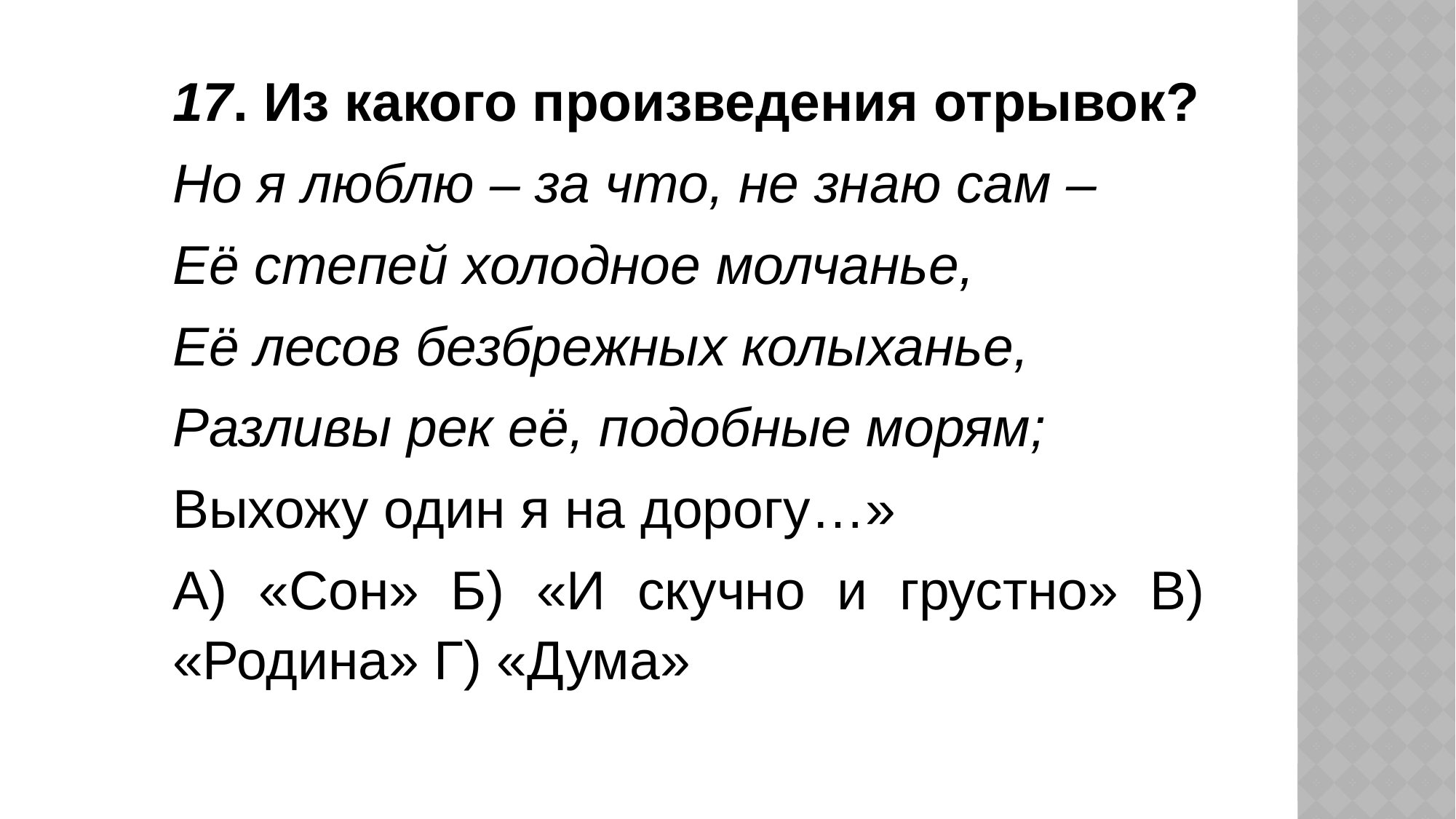

17. Из какого произведения отрывок?
Но я люблю – за что, не знаю сам –
Её степей холодное молчанье,
Её лесов безбрежных колыханье,
Разливы рек её, подобные морям;
Выхожу один я на дорогу…»
А) «Сон» Б) «И скучно и грустно» В) «Родина» Г) «Дума»